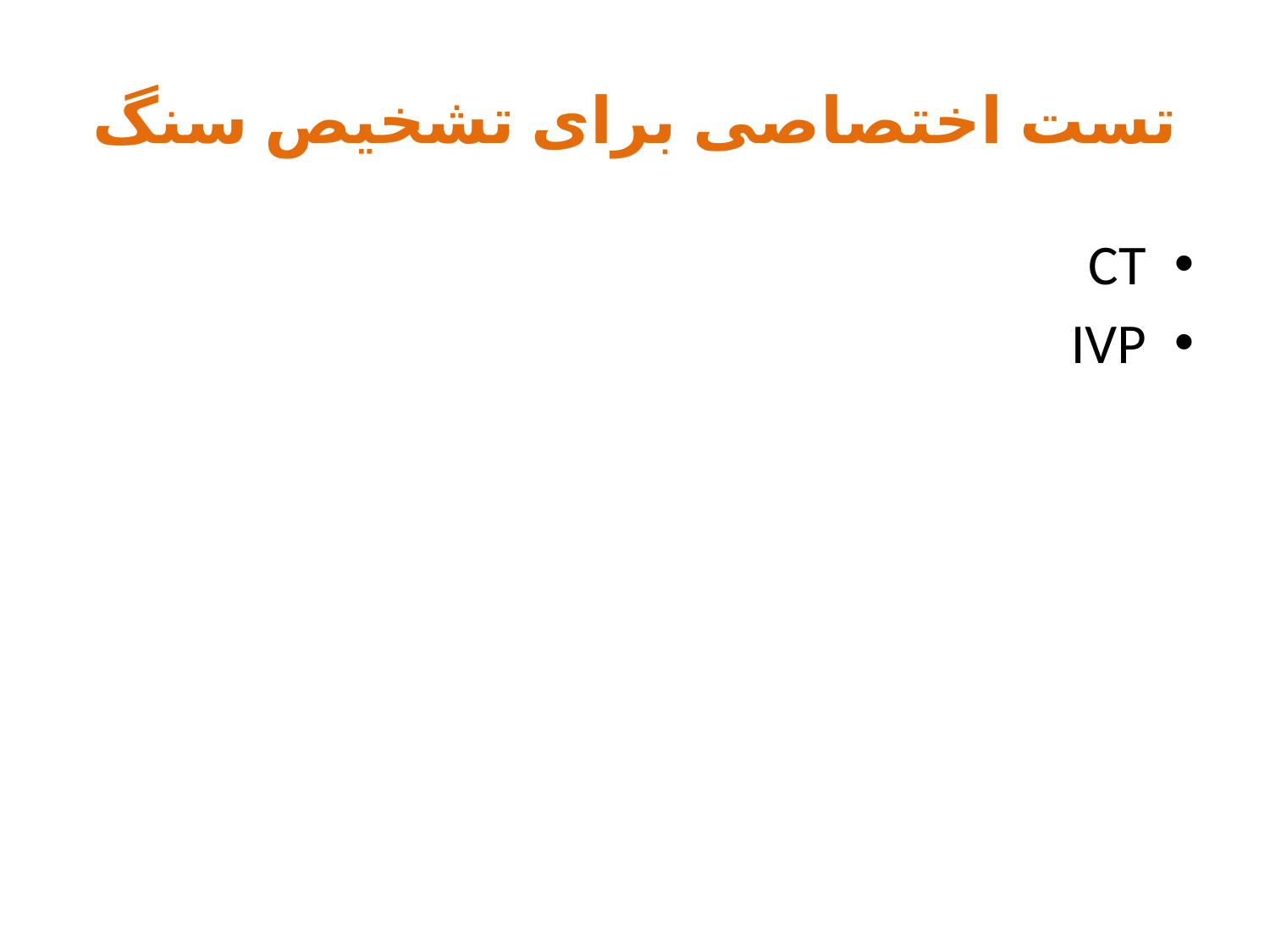

# تست اختصاصی برای تشخیص سنگ
CT
IVP